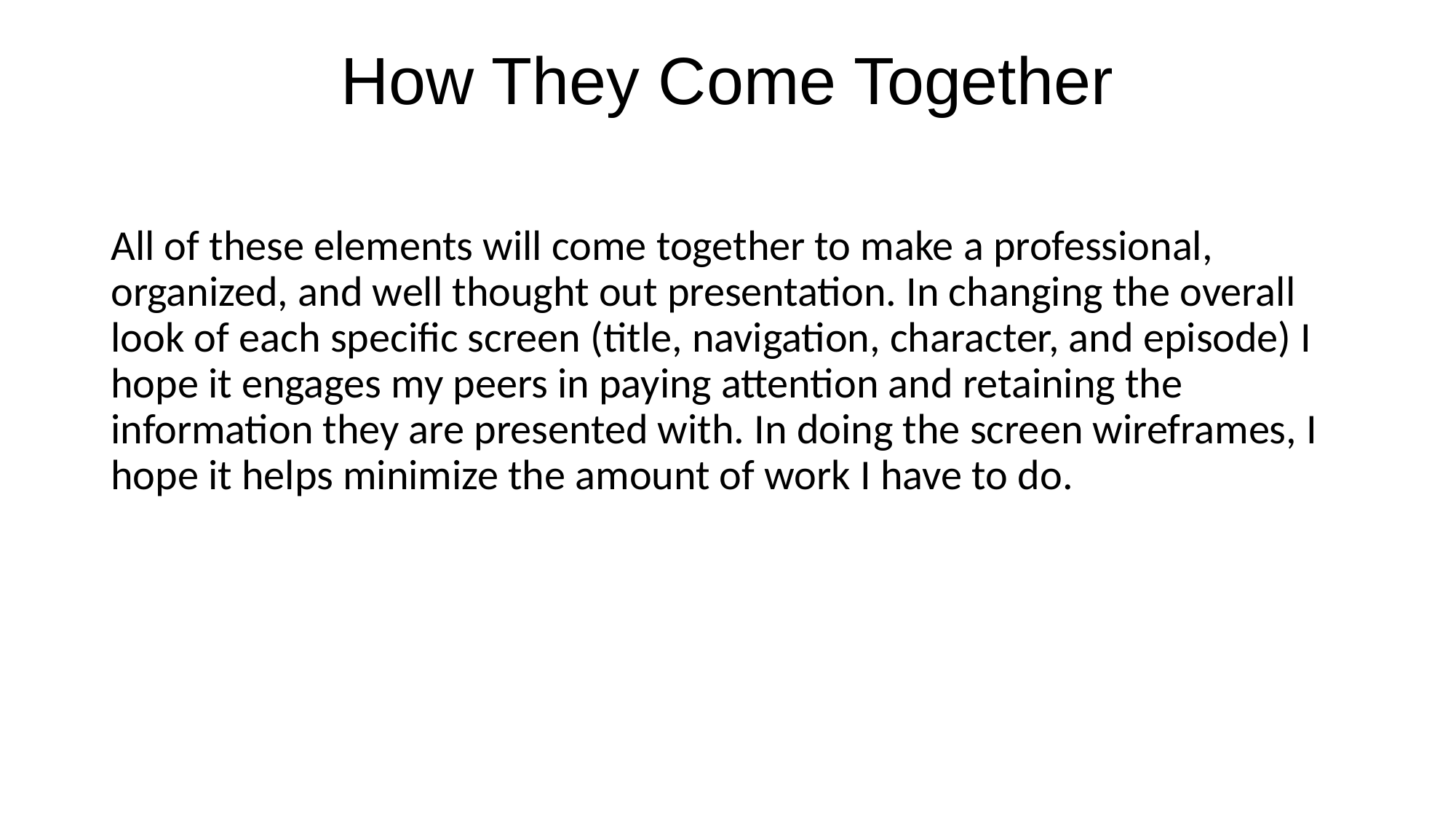

# How They Come Together
All of these elements will come together to make a professional, organized, and well thought out presentation. In changing the overall look of each specific screen (title, navigation, character, and episode) I hope it engages my peers in paying attention and retaining the information they are presented with. In doing the screen wireframes, I hope it helps minimize the amount of work I have to do.